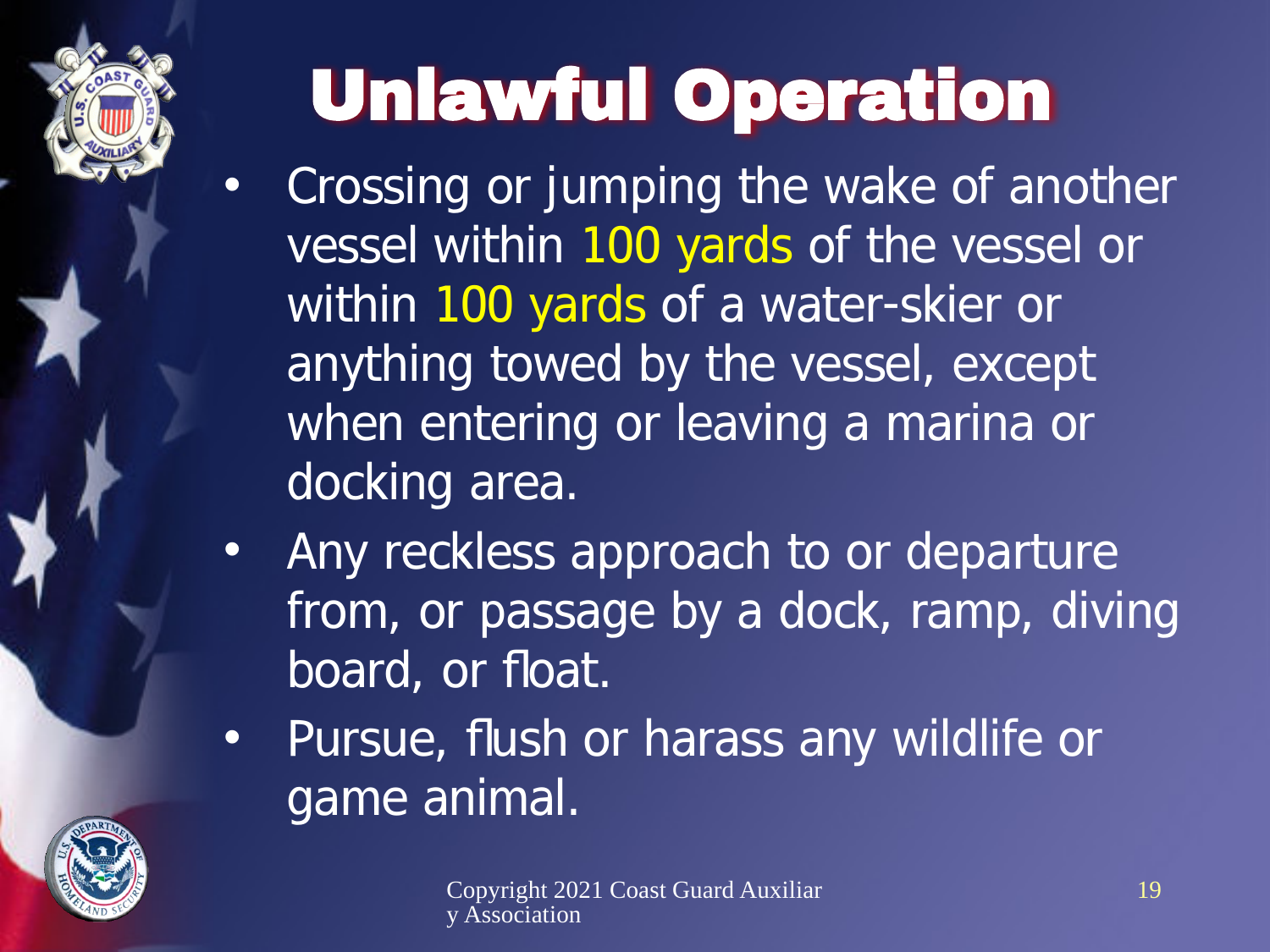

# Unlawful Operation
Crossing or jumping the wake of another vessel within 100 yards of the vessel or within 100 yards of a water-skier or anything towed by the vessel, except when entering or leaving a marina or docking area.
Any reckless approach to or departure from, or passage by a dock, ramp, diving board, or float.
Pursue, flush or harass any wildlife or game animal.

Copyright 2021 Coast Guard Auxiliary Association
19